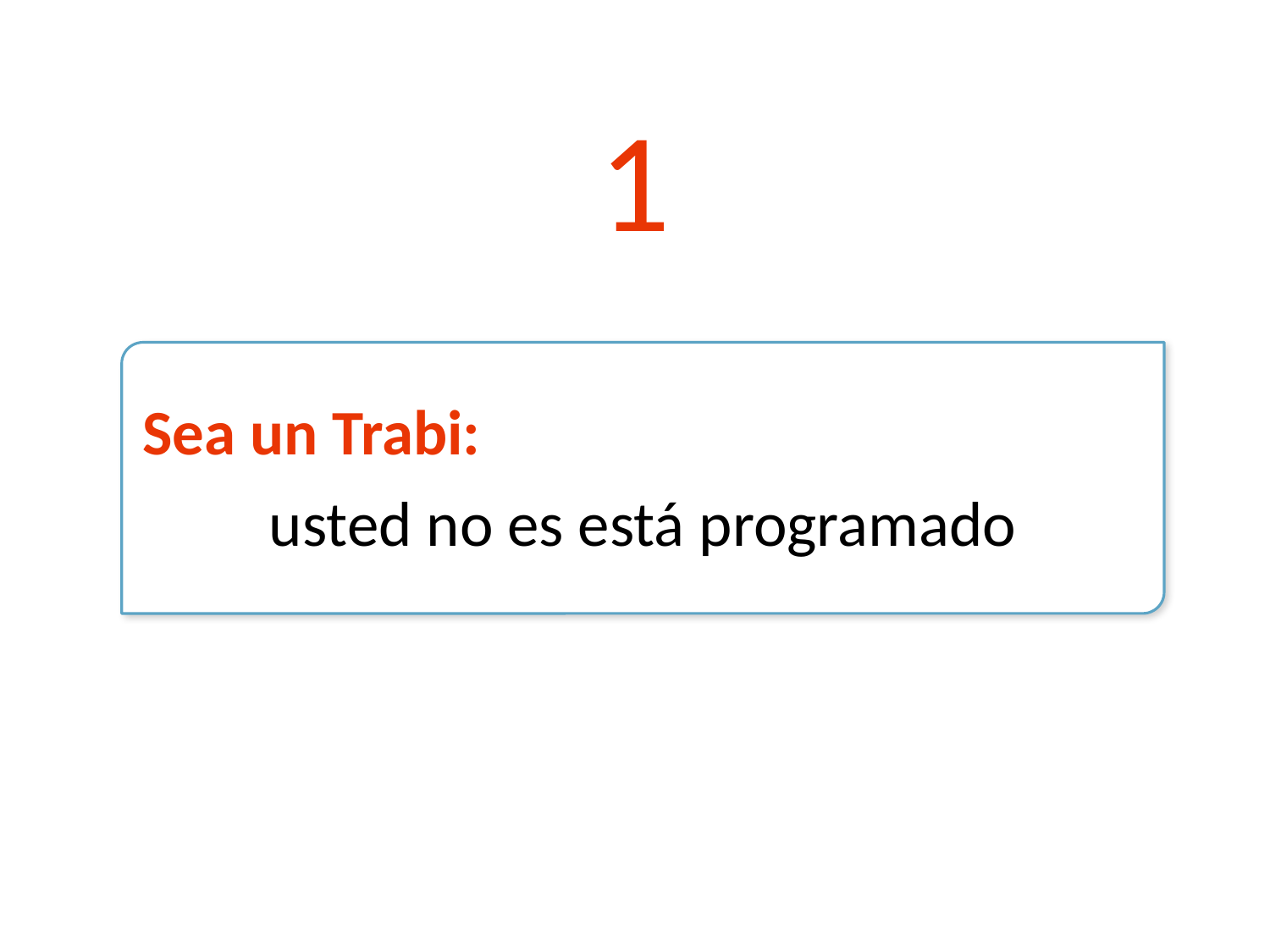

1
Sea un Trabi:                                               usted no es está programado